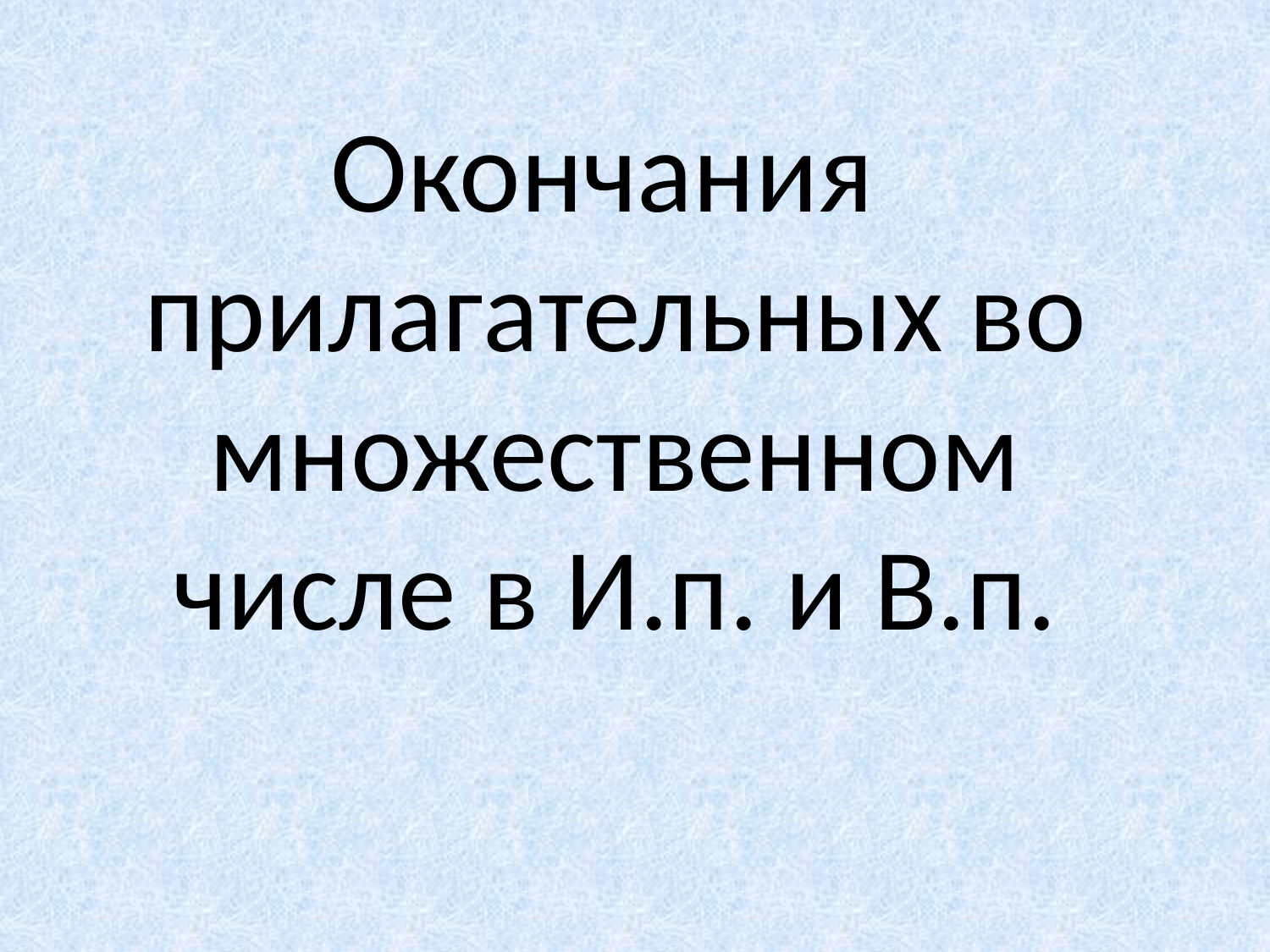

Окончания  прилагательных во множественном
числе в И.п. и В.п.